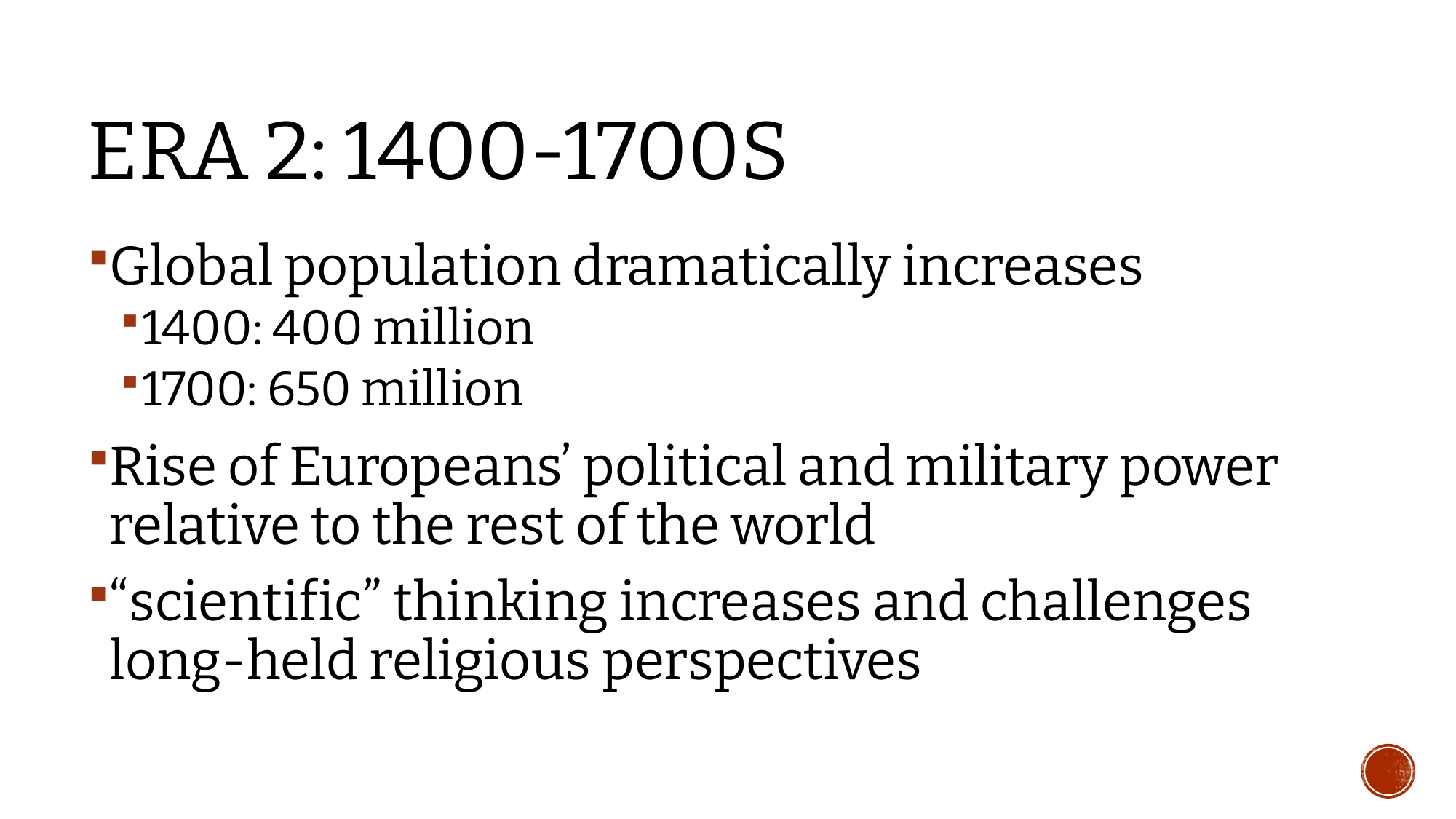

# Era 2: 1400-1700s
Global population dramatically increases
1400: 400 million
1700: 650 million
Rise of Europeans’ political and military power relative to the rest of the world
“scientific” thinking increases and challenges long-held religious perspectives